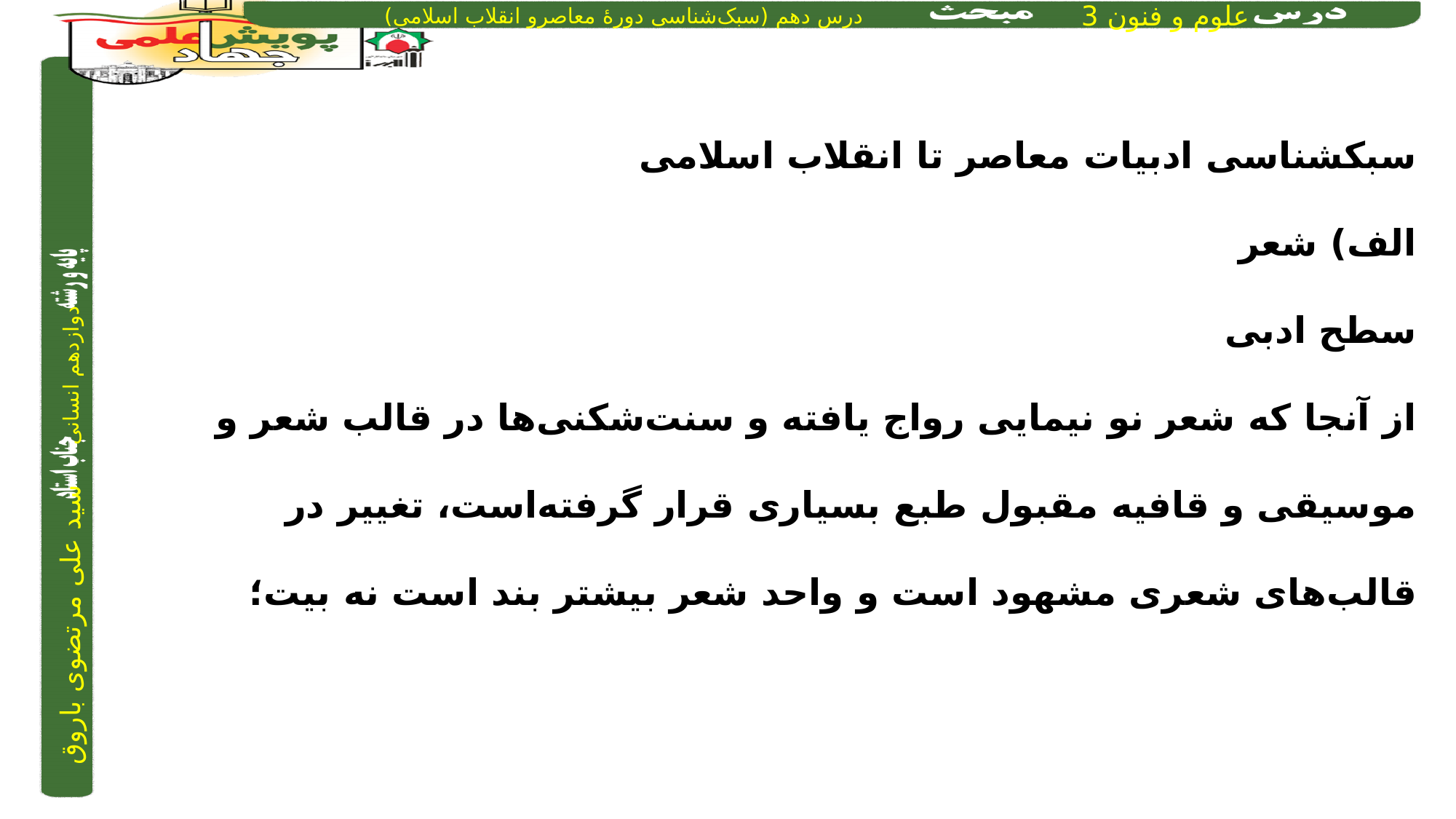

سبکشناسی ادبیات معاصر تا انقلاب اسلامی
الف) شعر
سطح ادبی
از آنجا که شعر نو نیمایی رواج یافته و سنت‌شکنی‌ها در قالب شعر و موسیقی و قافیه مقبول طبع بسیاری قرار گرفته‌است، تغییر در قالب‌های شعری مشهود است و واحد شعر بیشتر بند است نه بیت؛